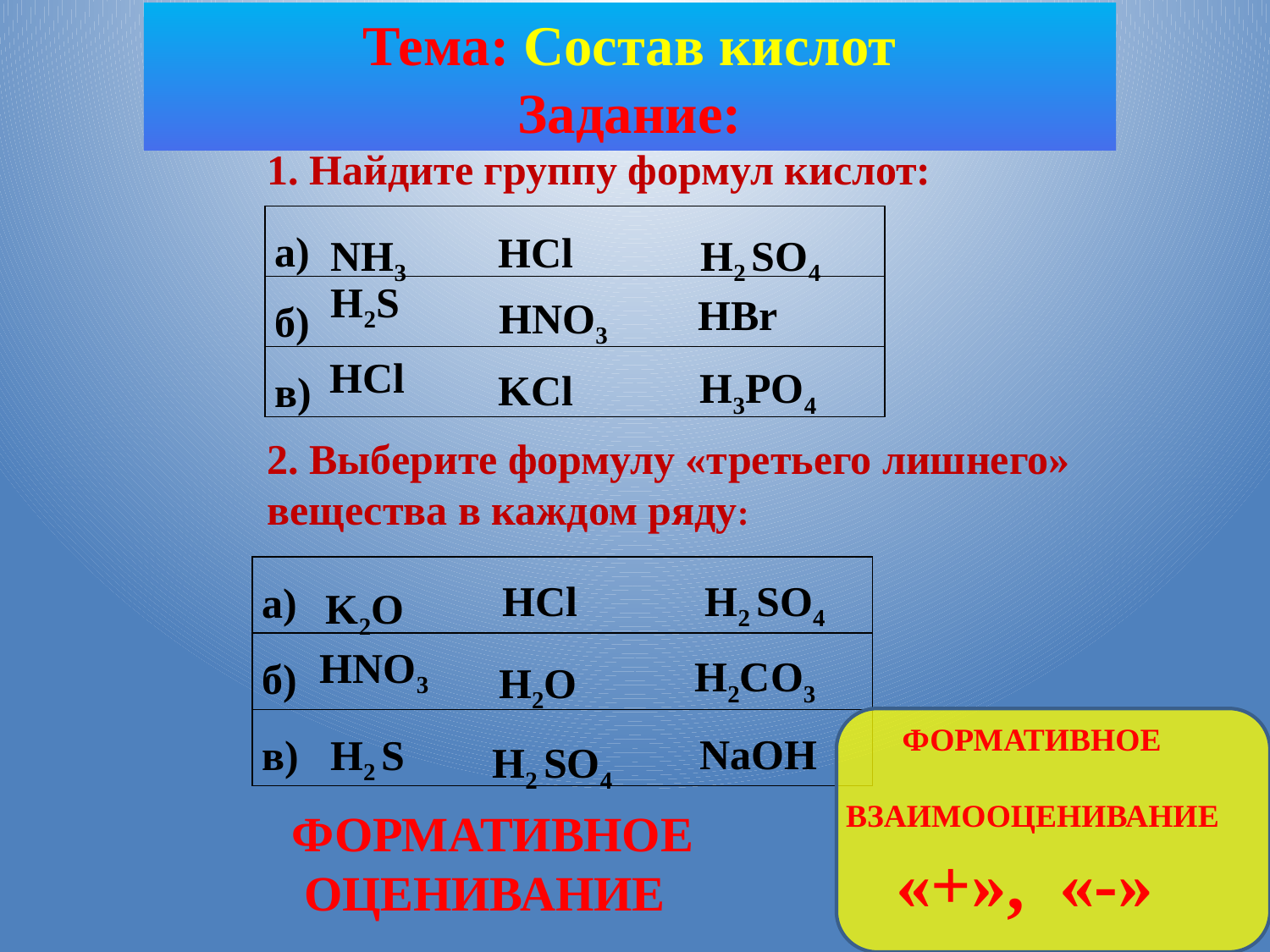

Тема: Состав кислот
Задание:
1. Найдите группу формул кислот:
NH3
HCl
H2 SO4
| а) |  |  |
| --- | --- | --- |
| б) |  |  |
| в) |  |  |
HNO3
HBr
H2S
H3PO4
KCl
HCl
2. Выберите формулу «третьего лишнего» вещества в каждом ряду:
H2 SO4
HCl
K2O
| а) |  |  |
| --- | --- | --- |
| б) |  |  |
| в) |  |  |
H2CO3
H2O
HNO3

       ФОРМАТИВНОЕ
                     ВЗАИМООЦЕНИВАНИЕ
H2 S
NaOH
H2 SO4

ФОРМАТИВНОЕ
 ОЦЕНИВАНИЕ
«+»,  «-»